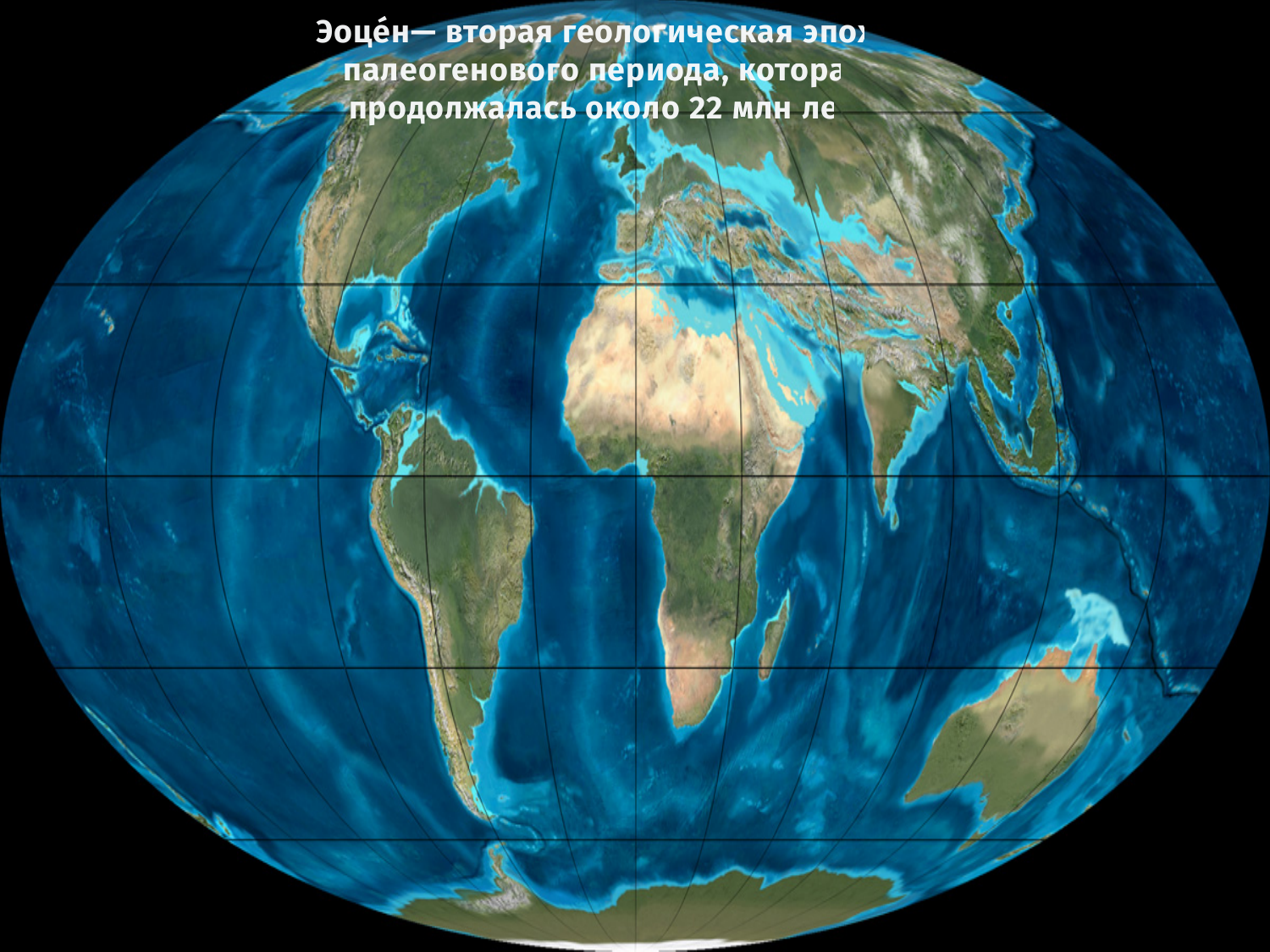

Эоце́н— вторая геологическая эпоха палеогенового периода, которая продолжалась около 22 млн лет.